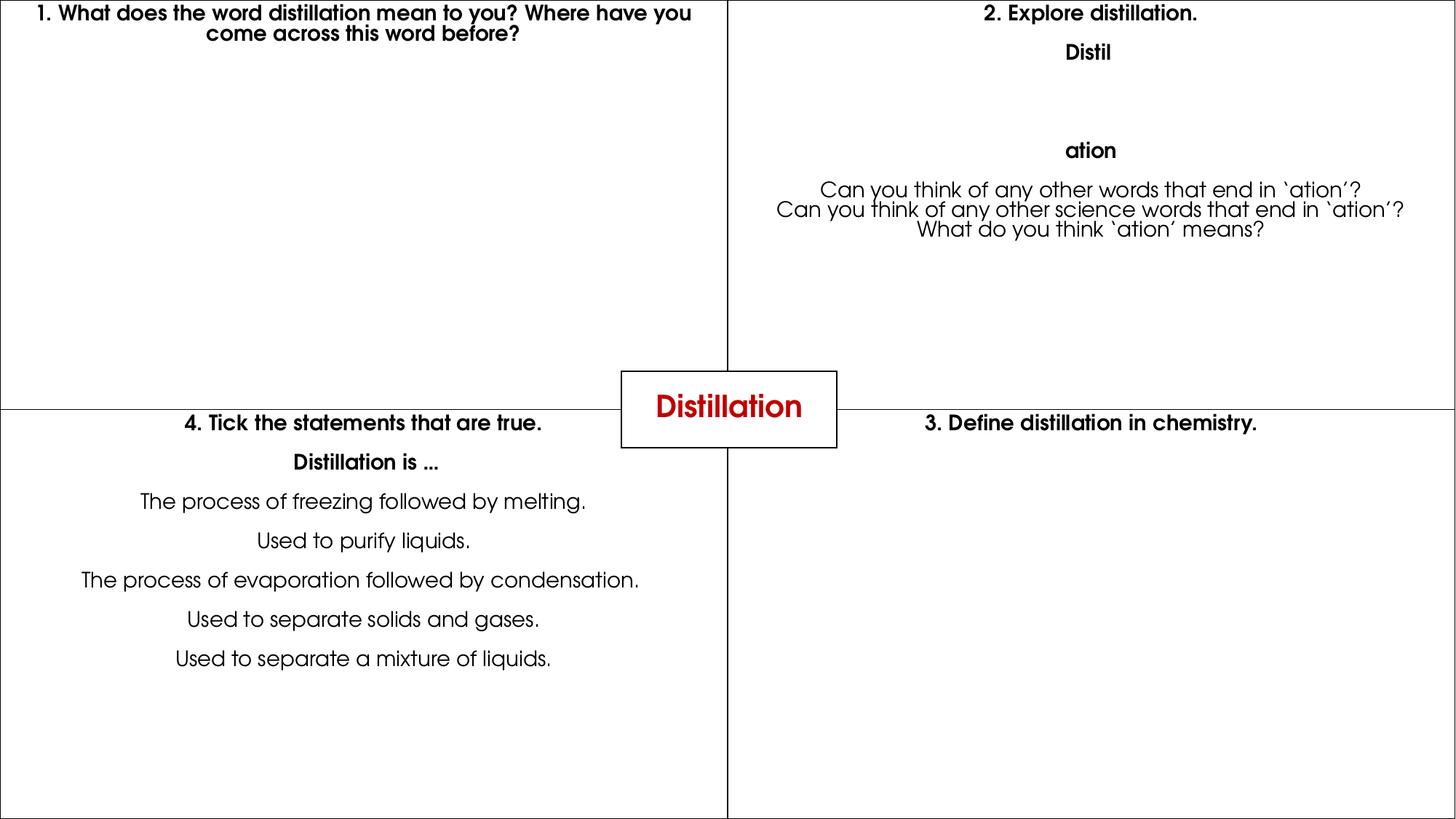

| 1. What does the word distillation mean to you? Where have you come across this word before? | 2. Explore distillation. Distil ation Can you think of any other words that end in ‘ation’? Can you think of any other science words that end in ‘ation’? What do you think ‘ation’ means? |
| --- | --- |
| 4. Tick the statements that are true. Distillation is … The process of freezing followed by melting. Used to purify liquids. The process of evaporation followed by condensation. Used to separate solids and gases. Used to separate a mixture of liquids. | 3. Define distillation in chemistry. |
# Frayer model: distillation
| Distillation |
| --- |